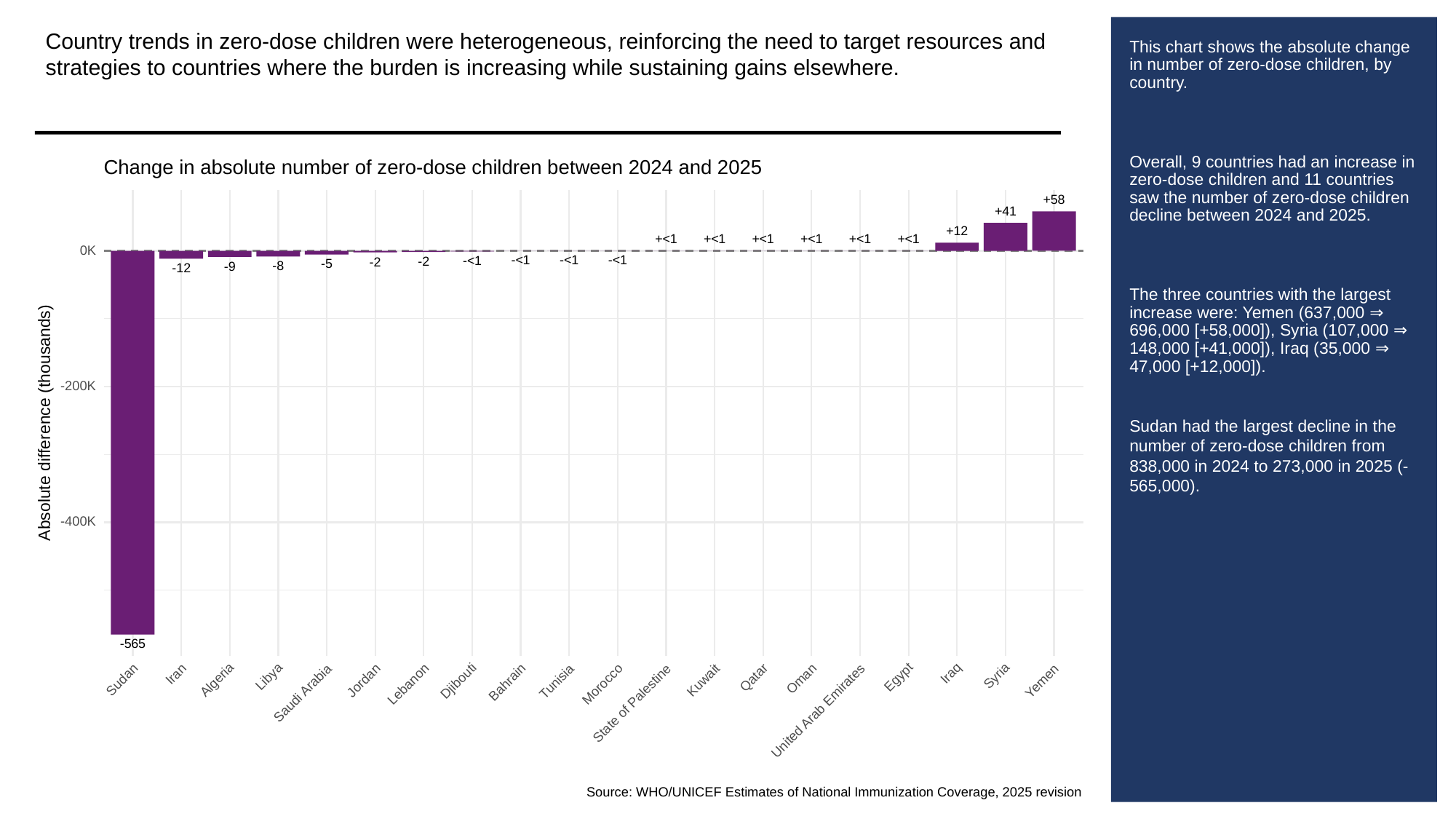

Country trends in zero-dose children were heterogeneous, reinforcing the need to target resources and strategies to countries where the burden is increasing while sustaining gains elsewhere.
# This chart shows the absolute change in number of zero-dose children, by country.

Overall, 9 countries had an increase in zero-dose children and 11 countries saw the number of zero-dose children decline between 2024 and 2025.

The three countries with the largest increase were: Yemen (637,000 ⇒ 696,000 [+58,000]), Syria (107,000 ⇒ 148,000 [+41,000]), Iraq (35,000 ⇒ 47,000 [+12,000]).

Sudan had the largest decline in the number of zero-dose children from 838,000 in 2024 to 273,000 in 2025 (-565,000).

Change in absolute number of zero-dose children between 2024 and 2025

+58
+41

+12
+<1
+<1
+<1
+<1
+<1
+<1

0K

-<1
-<1
-<1
-<1
-2
-2
-5
-8
-9
-12

-200K

Absolute difference (thousands)

-400K

-565
Iraq
Iran
Syria
Libya
Egypt
Qatar
Algeria
Oman
Djibouti
Sudan
Kuwait
Jordan
Yemen
Tunisia
Bahrain
Morocco
Lebanon
Saudi Arabia
State of Palestine
United Arab Emirates
Source: WHO/UNICEF Estimates of National Immunization Coverage, 2025 revision